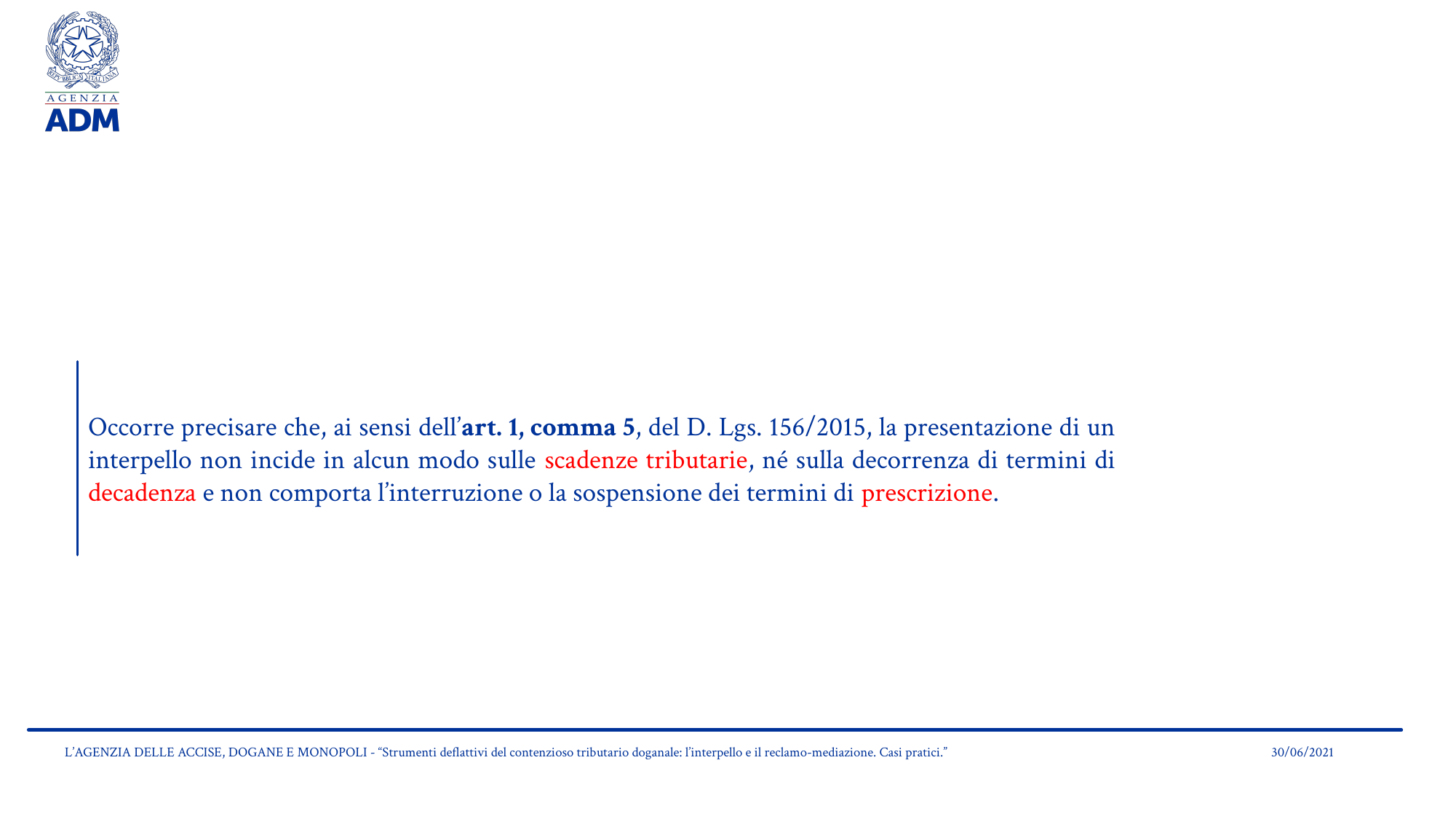

Occorre precisare che, ai sensi dell’art. 1, comma 5, del D. Lgs. 156/2015, la presentazione di un interpello non incide in alcun modo sulle scadenze tributarie, né sulla decorrenza di termini di decadenza e non comporta l’interruzione o la sospensione dei termini di prescrizione.
30/06/2021
L’AGENZIA DELLE ACCISE, DOGANE E MONOPOLI - “Strumenti deflattivi del contenzioso tributario doganale: l’interpello e il reclamo-mediazione. Casi pratici.”